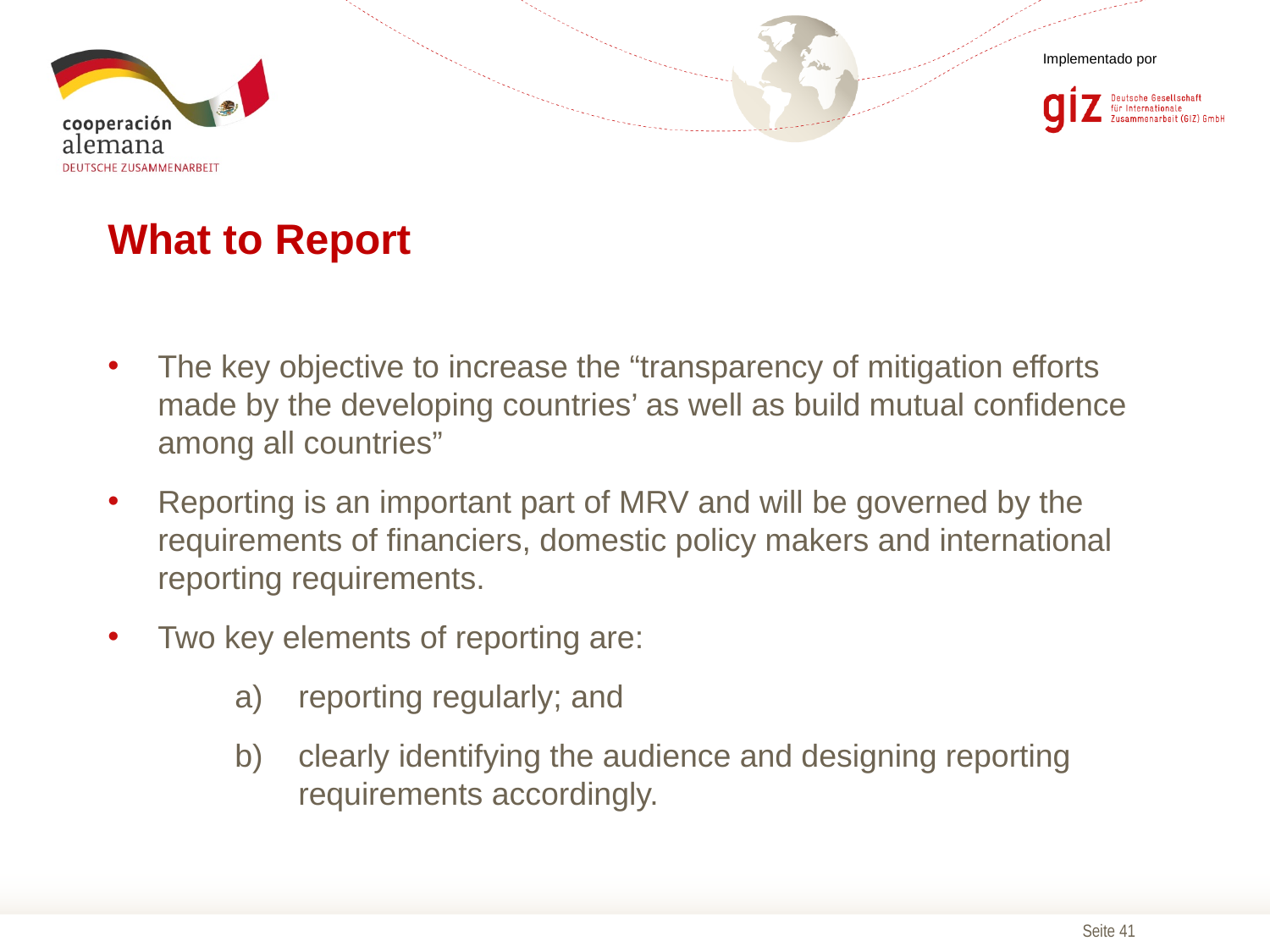

# What to Report
The key objective to increase the “transparency of mitigation efforts made by the developing countries’ as well as build mutual confidence among all countries”
Reporting is an important part of MRV and will be governed by the requirements of financiers, domestic policy makers and international reporting requirements.
Two key elements of reporting are:
reporting regularly; and
clearly identifying the audience and designing reporting requirements accordingly.